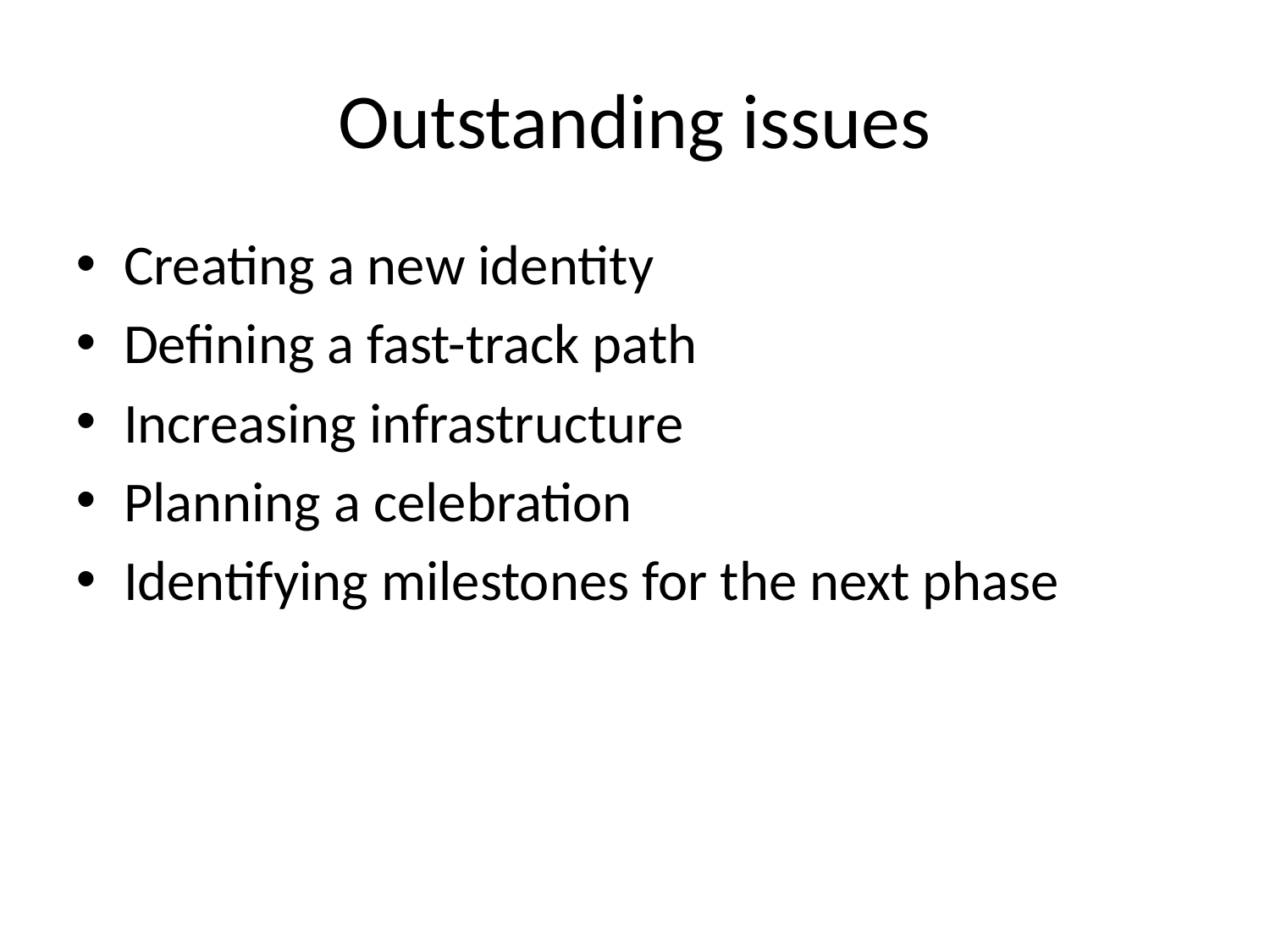

# Outstanding issues
Creating a new identity
Defining a fast-track path
Increasing infrastructure
Planning a celebration
Identifying milestones for the next phase